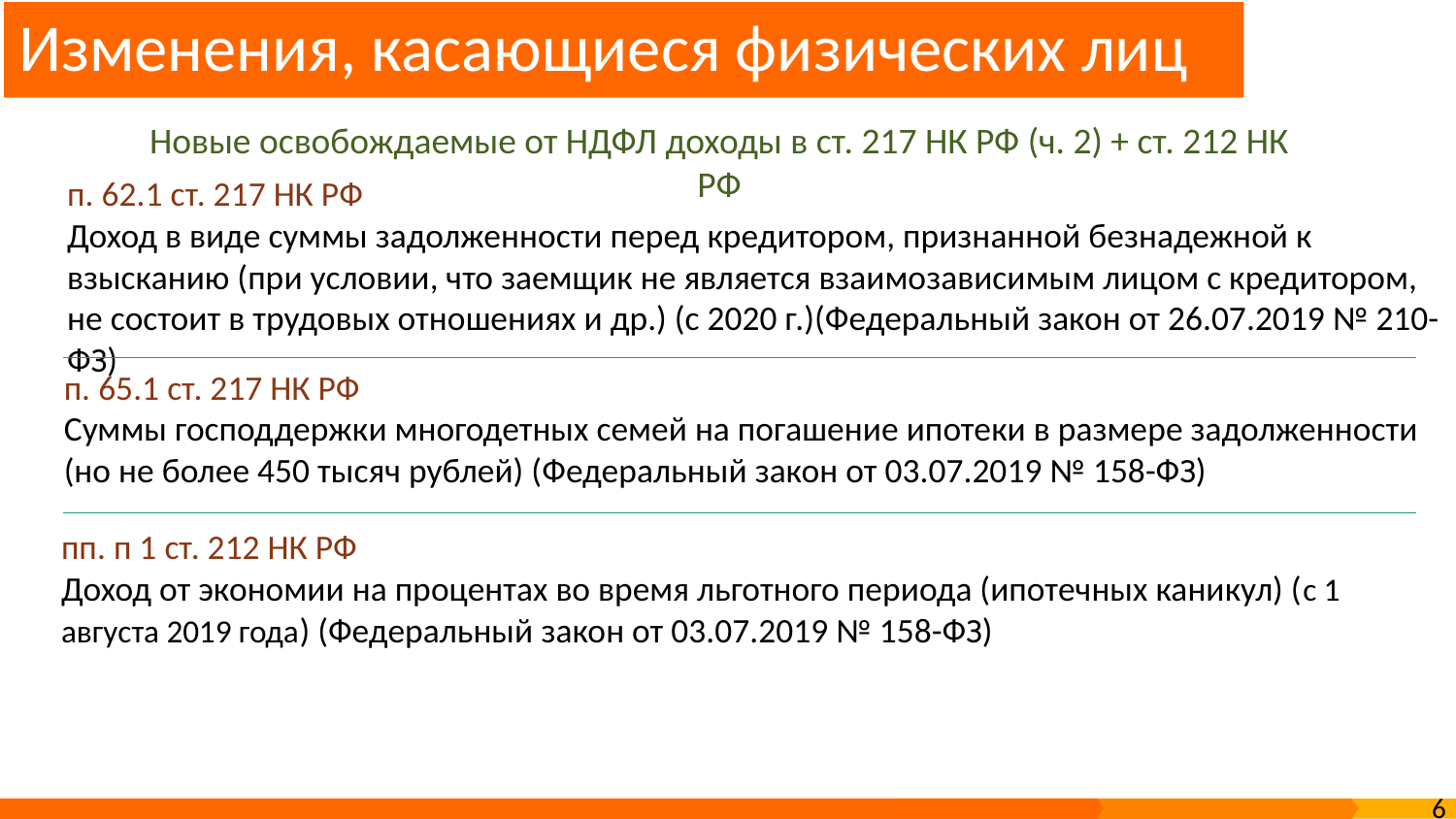

# Изменения, касающиеся физических лиц
Новые освобождаемые от НДФЛ доходы в ст. 217 НК РФ (ч. 2) + ст. 212 НК РФ
п. 62.1 ст. 217 НК РФ
Доход в виде суммы задолженности перед кредитором, признанной безнадежной к взысканию (при условии, что заемщик не является взаимозависимым лицом с кредитором, не состоит в трудовых отношениях и др.) (с 2020 г.)(Федеральный закон от 26.07.2019 № 210-ФЗ)
п. 65.1 ст. 217 НК РФ
Суммы господдержки многодетных семей на погашение ипотеки в размере задолженности (но не более 450 тысяч рублей) (Федеральный закон от 03.07.2019 № 158-ФЗ)
пп. п 1 ст. 212 НК РФ
Доход от экономии на процентах во время льготного периода (ипотечных каникул) (с 1 августа 2019 года) (Федеральный закон от 03.07.2019 № 158-ФЗ)
6